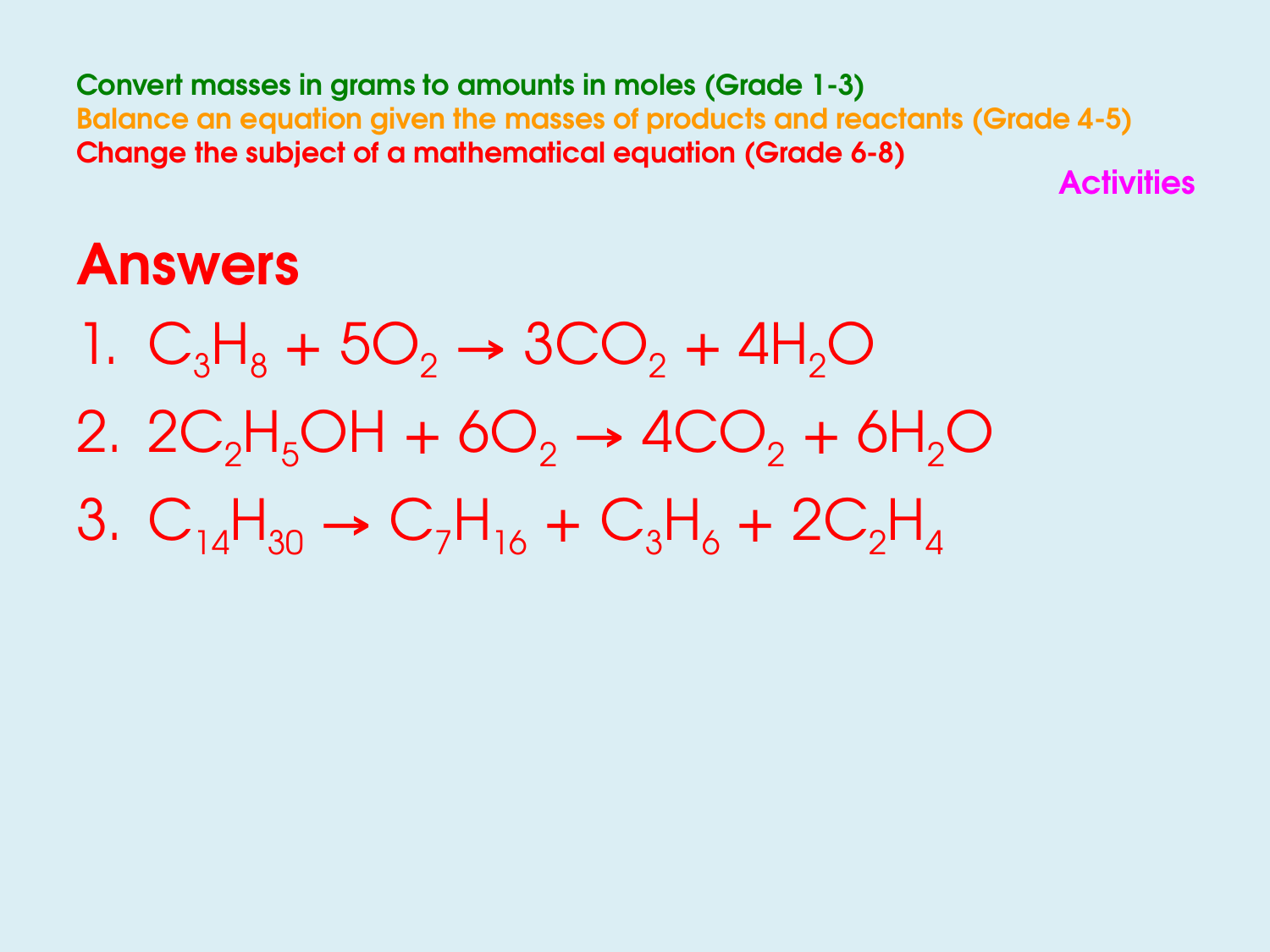

# Convert masses in grams to amounts in moles (Grade 1-3) Balance an equation given the masses of products and reactants (Grade 4-5) Change the subject of a mathematical equation (Grade 6-8)
Activities
Answers
C3H8 + 5O2 → 3CO2 + 4H2O
2C2H5OH + 6O2 → 4CO2 + 6H2O
C14H30 → C7H16 + C3H6 + 2C2H4